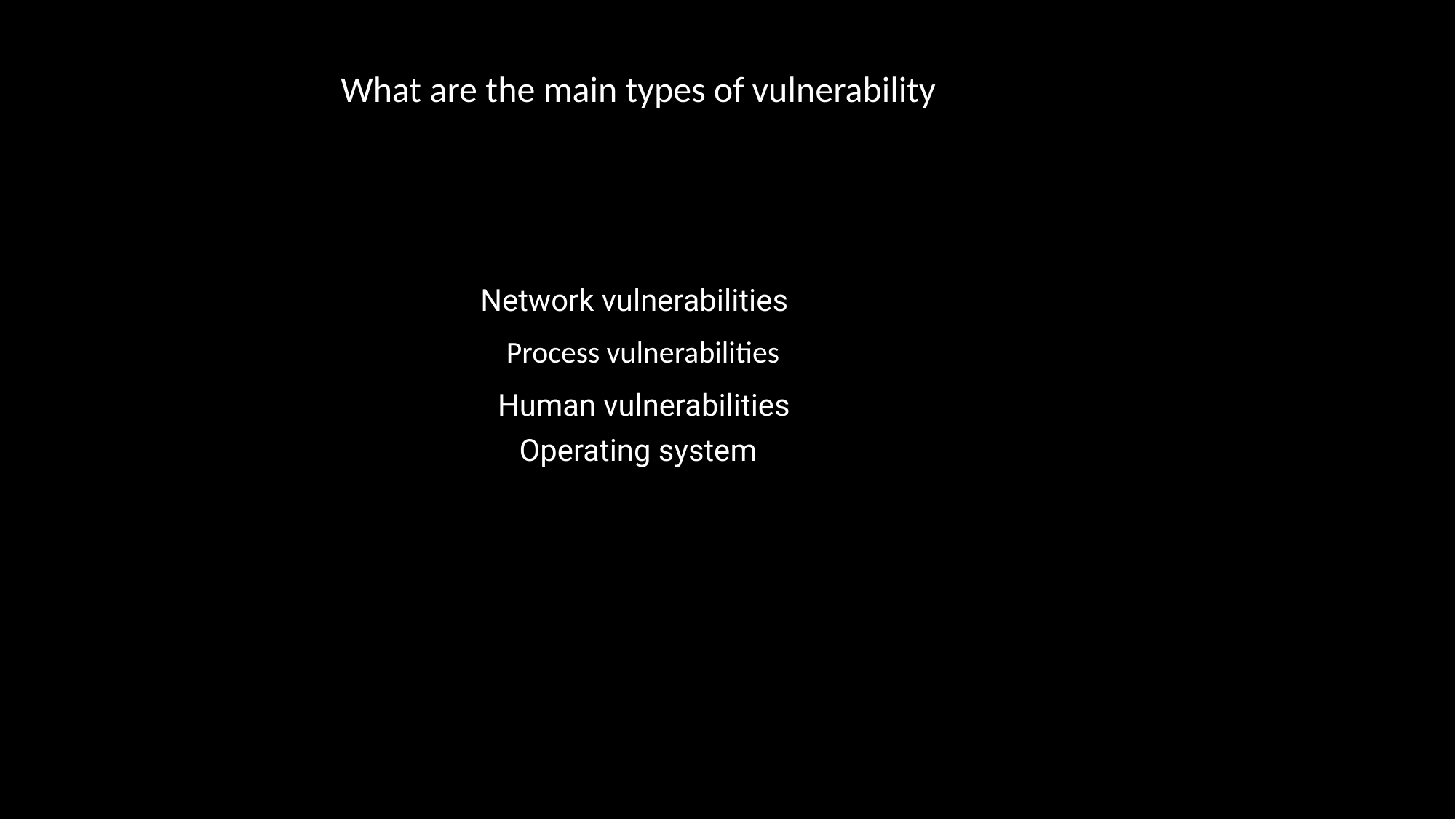

What are the main types of vulnerability
Network vulnerabilities
Process vulnerabilities
Human vulnerabilities
Operating system